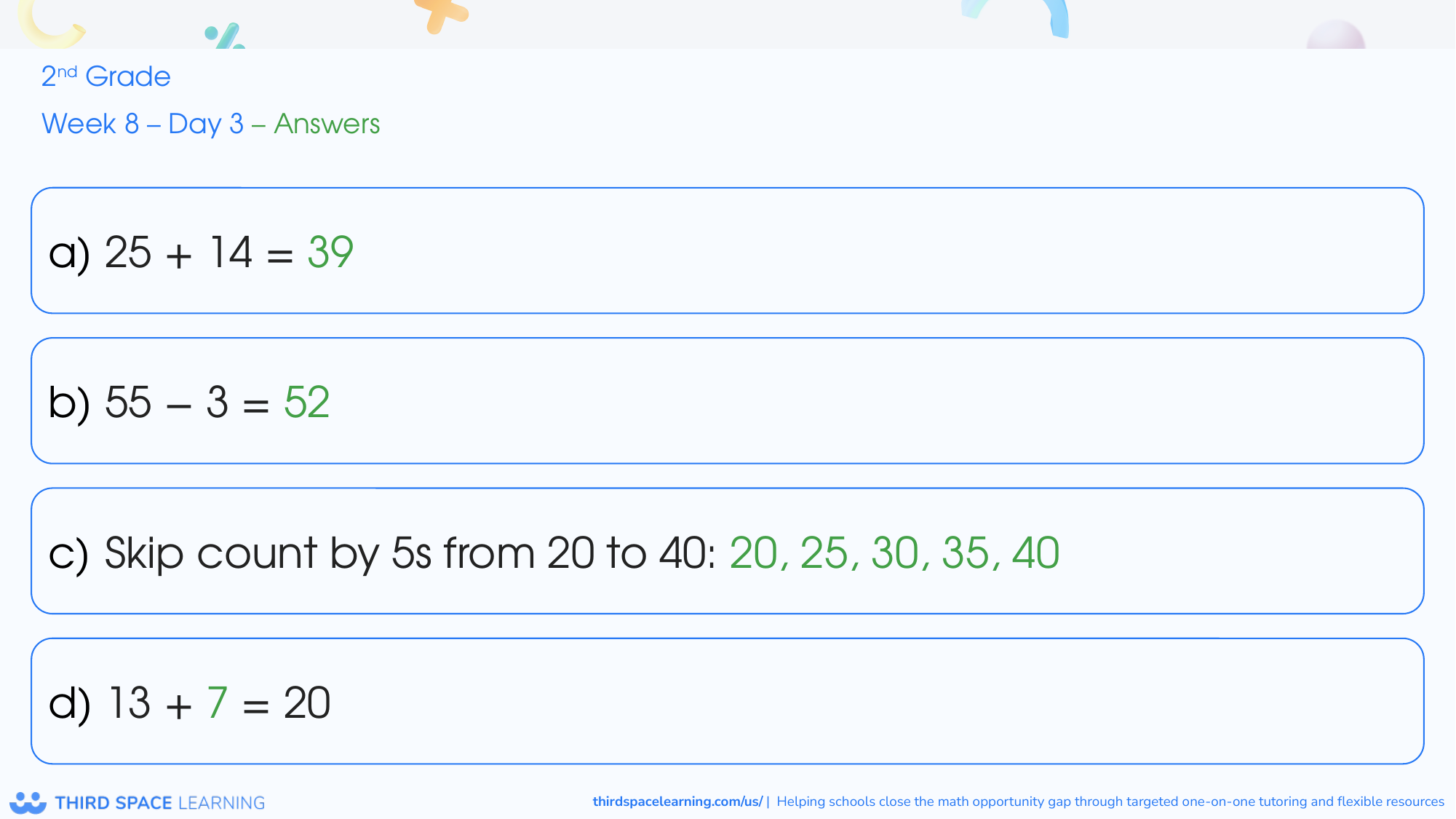

2nd Grade
Week 8 – Day 3 – Answers
25 + 14 = 39
55 − 3 = 52
Skip count by 5s from 20 to 40: 20, 25, 30, 35, 40
13 + 7 = 20